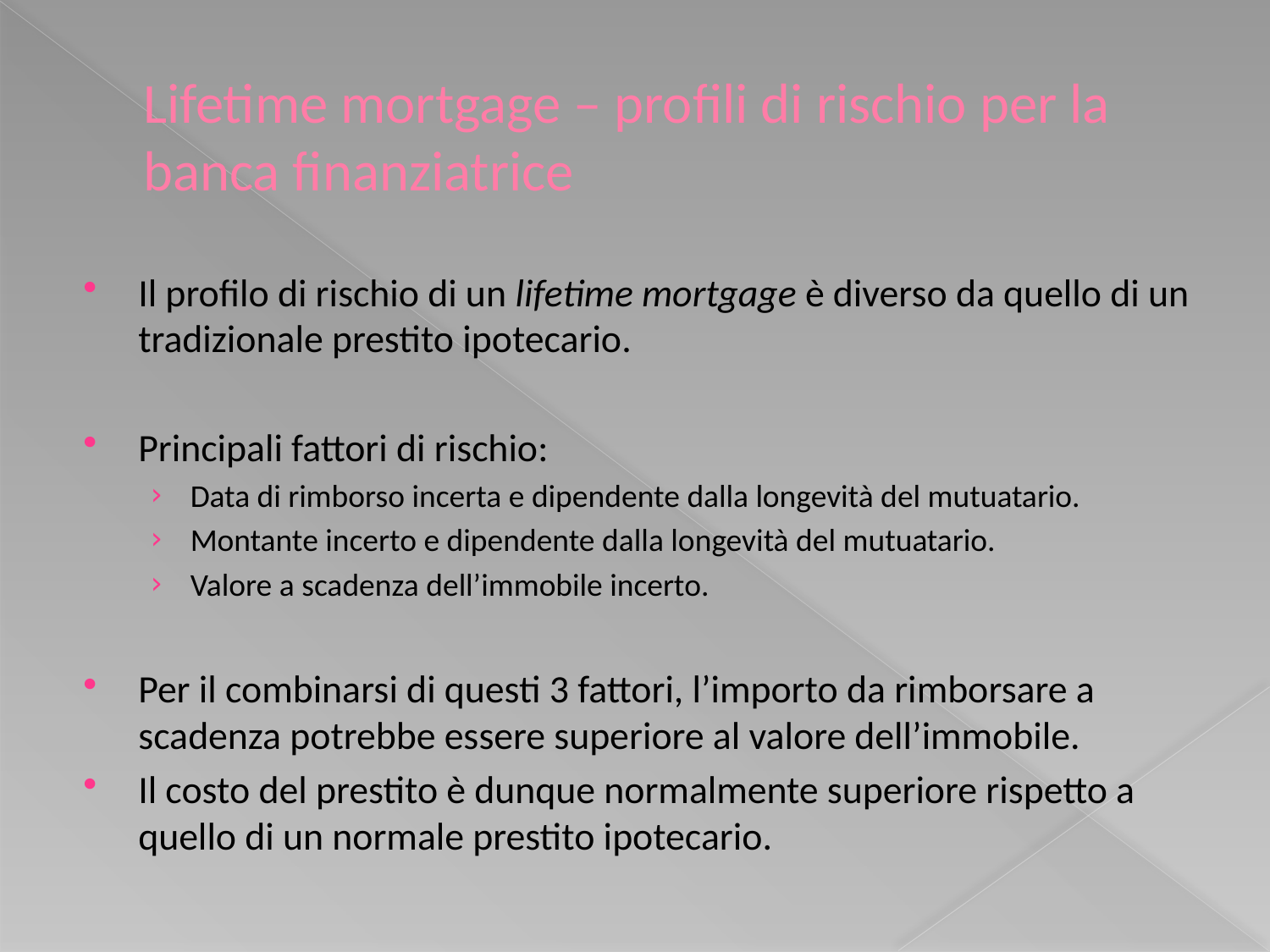

# Lifetime mortgage – profili di rischio per la banca finanziatrice
Il profilo di rischio di un lifetime mortgage è diverso da quello di un tradizionale prestito ipotecario.

Principali fattori di rischio:
Data di rimborso incerta e dipendente dalla longevità del mutuatario.
Montante incerto e dipendente dalla longevità del mutuatario.
Valore a scadenza dell’immobile incerto.

Per il combinarsi di questi 3 fattori, l’importo da rimborsare a scadenza potrebbe essere superiore al valore dell’immobile.
Il costo del prestito è dunque normalmente superiore rispetto a quello di un normale prestito ipotecario.